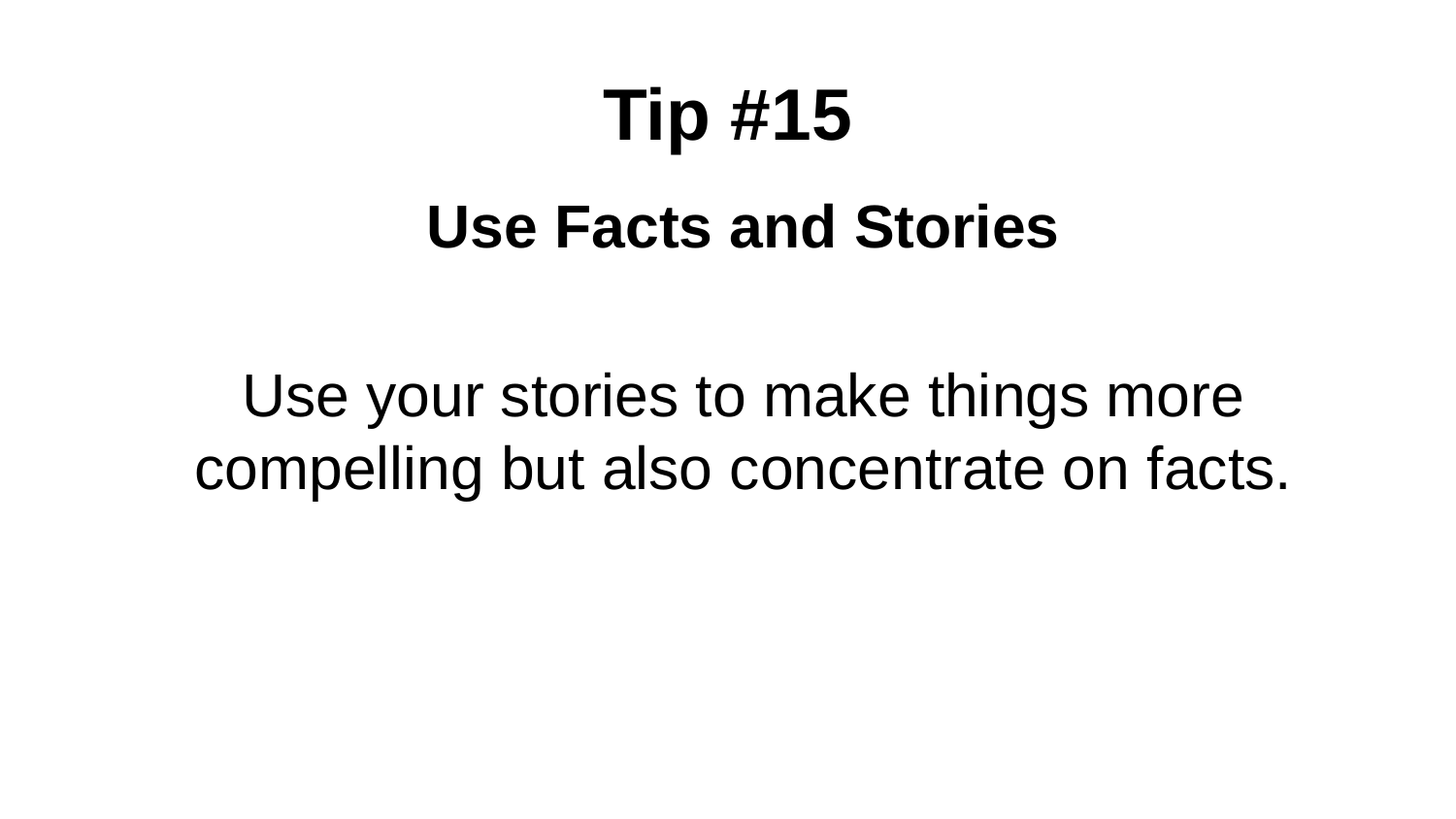

# Tip #15

Use Facts and Stories

Use your stories to make things more compelling but also concentrate on facts.